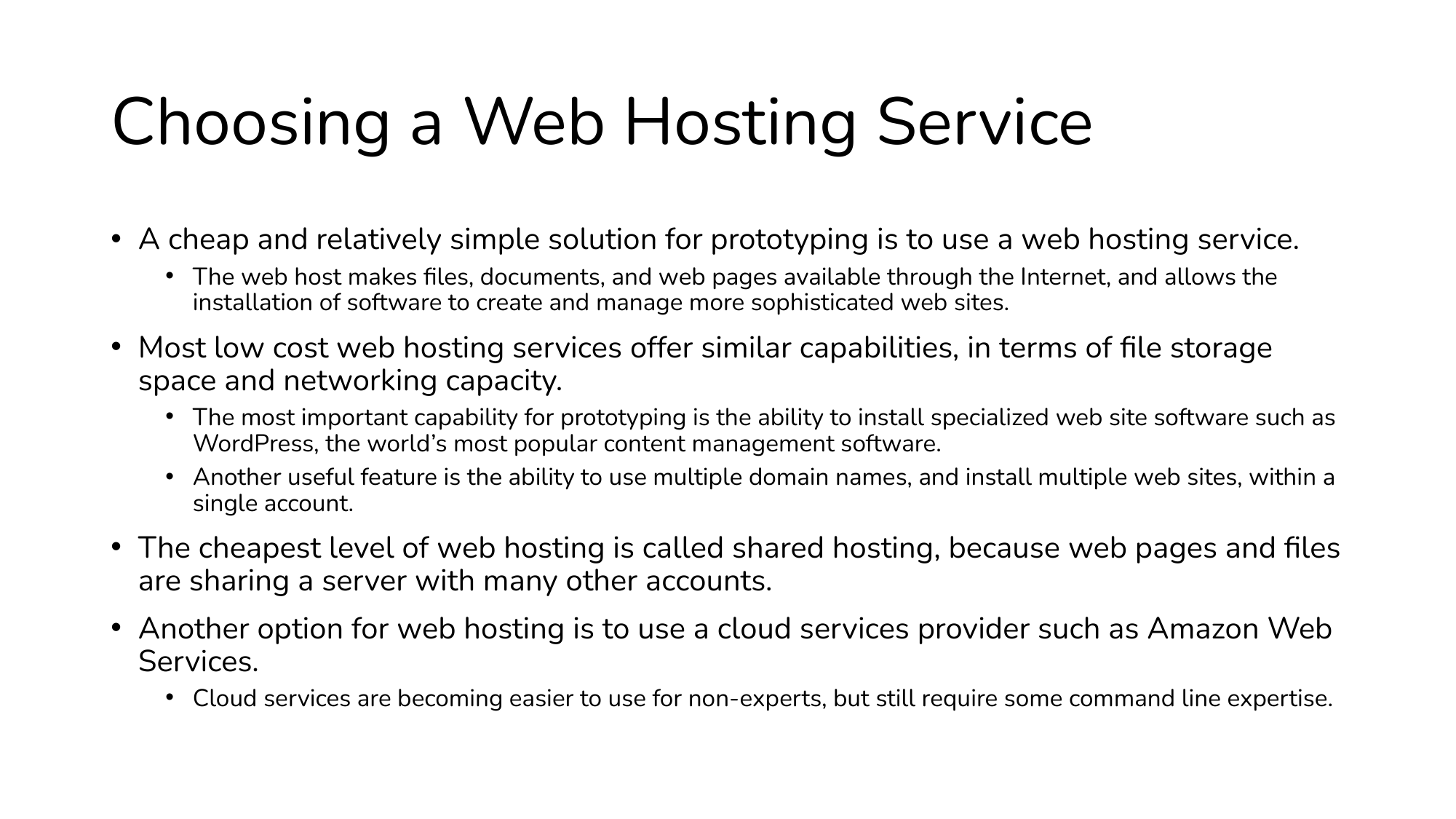

# Choosing a Web Hosting Service
A cheap and relatively simple solution for prototyping is to use a web hosting service.
The web host makes files, documents, and web pages available through the Internet, and allows the installation of software to create and manage more sophisticated web sites.
Most low cost web hosting services offer similar capabilities, in terms of file storage space and networking capacity.
The most important capability for prototyping is the ability to install specialized web site software such as WordPress, the world’s most popular content management software.
Another useful feature is the ability to use multiple domain names, and install multiple web sites, within a single account.
The cheapest level of web hosting is called shared hosting, because web pages and files are sharing a server with many other accounts.
Another option for web hosting is to use a cloud services provider such as Amazon Web Services.
Cloud services are becoming easier to use for non-experts, but still require some command line expertise.